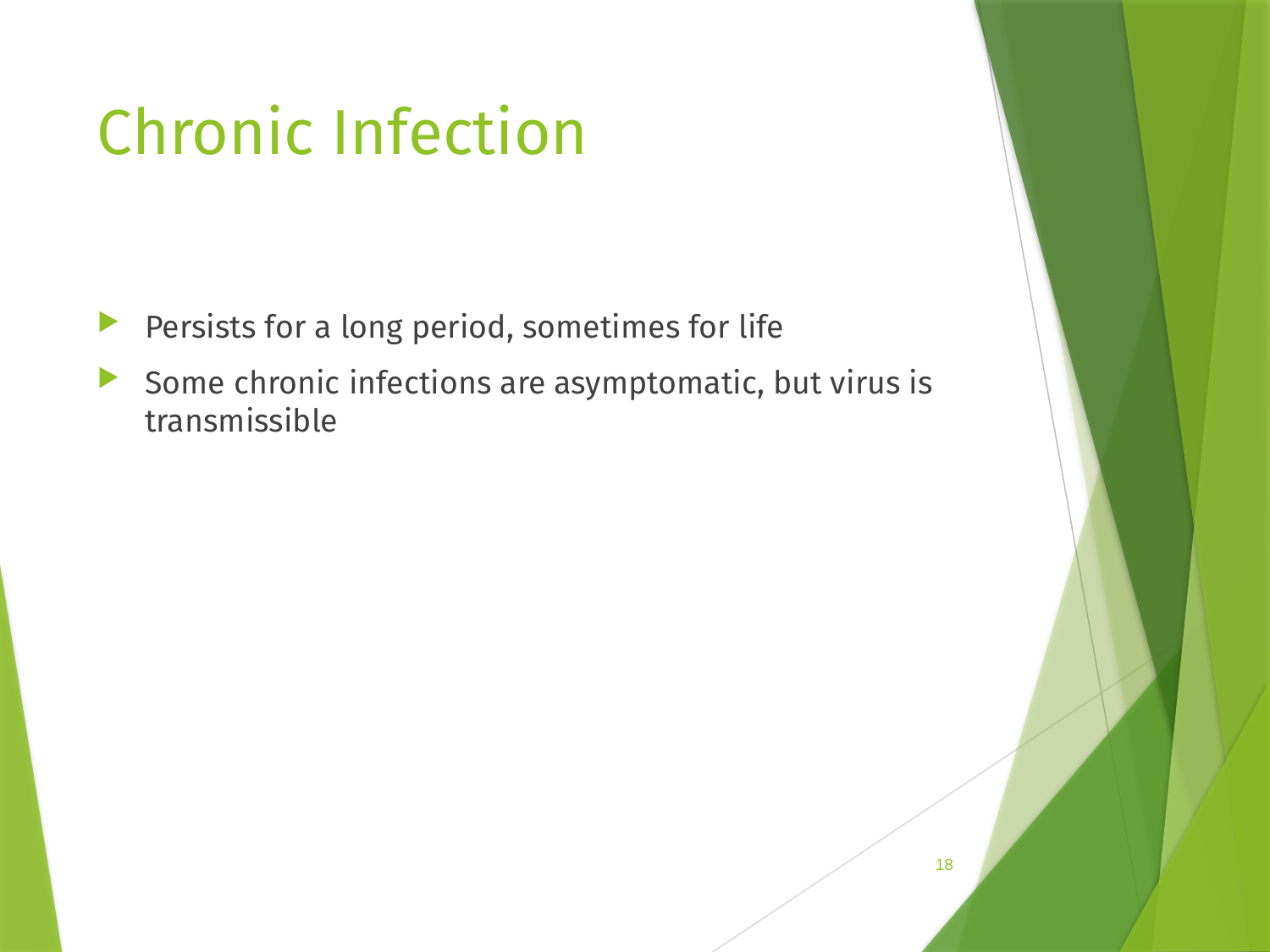

# Chronic Infection
Persists for a long period, sometimes for life
Some chronic infections are asymptomatic, but virus is transmissible

 18